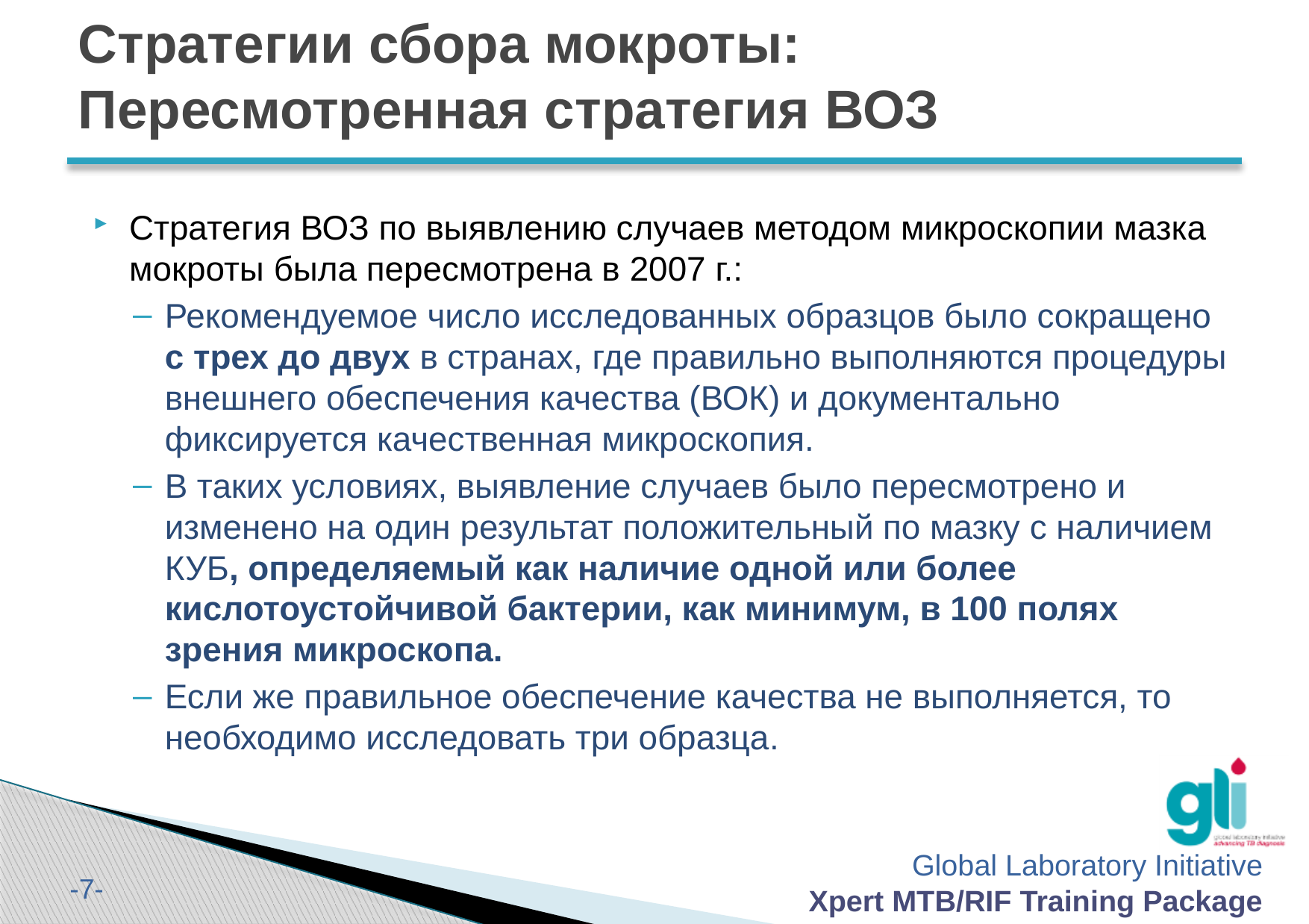

# Стратегии сбора мокроты: Пересмотренная стратегия ВОЗ
Стратегия ВОЗ по выявлению случаев методом микроскопии мазка мокроты была пересмотрена в 2007 г.:
Рекомендуемое число исследованных образцов было сокращено с трех до двух в странах, где правильно выполняются процедуры внешнего обеспечения качества (ВОК) и документально фиксируется качественная микроскопия.
В таких условиях, выявление случаев было пересмотрено и изменено на один результат положительный по мазку с наличием КУБ, определяемый как наличие одной или более кислотоустойчивой бактерии, как минимум, в 100 полях зрения микроскопа.
Если же правильное обеспечение качества не выполняется, то необходимо исследовать три образца.